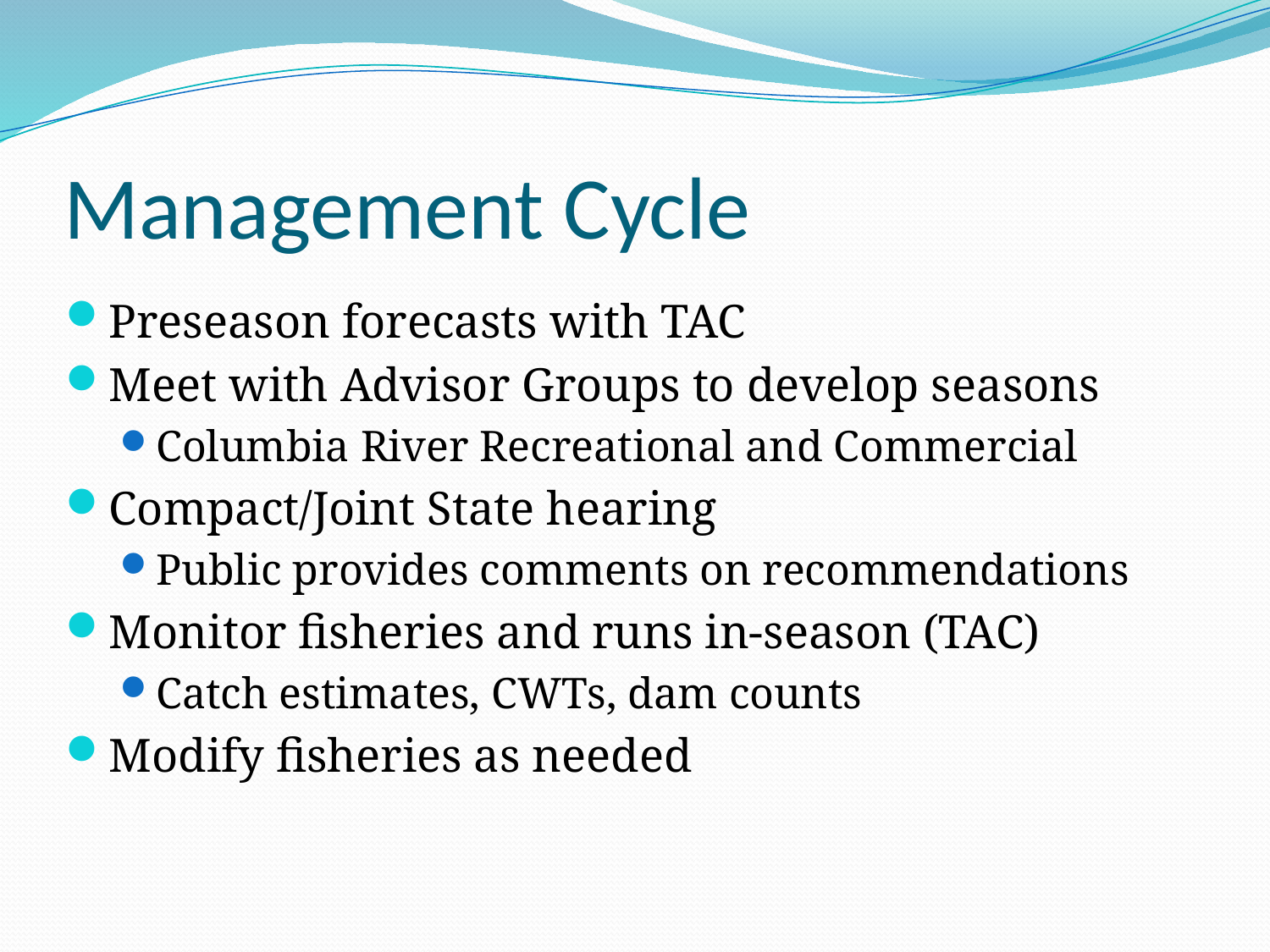

# Management Cycle
Preseason forecasts with TAC
Meet with Advisor Groups to develop seasons
Columbia River Recreational and Commercial
Compact/Joint State hearing
Public provides comments on recommendations
Monitor fisheries and runs in-season (TAC)
Catch estimates, CWTs, dam counts
Modify fisheries as needed